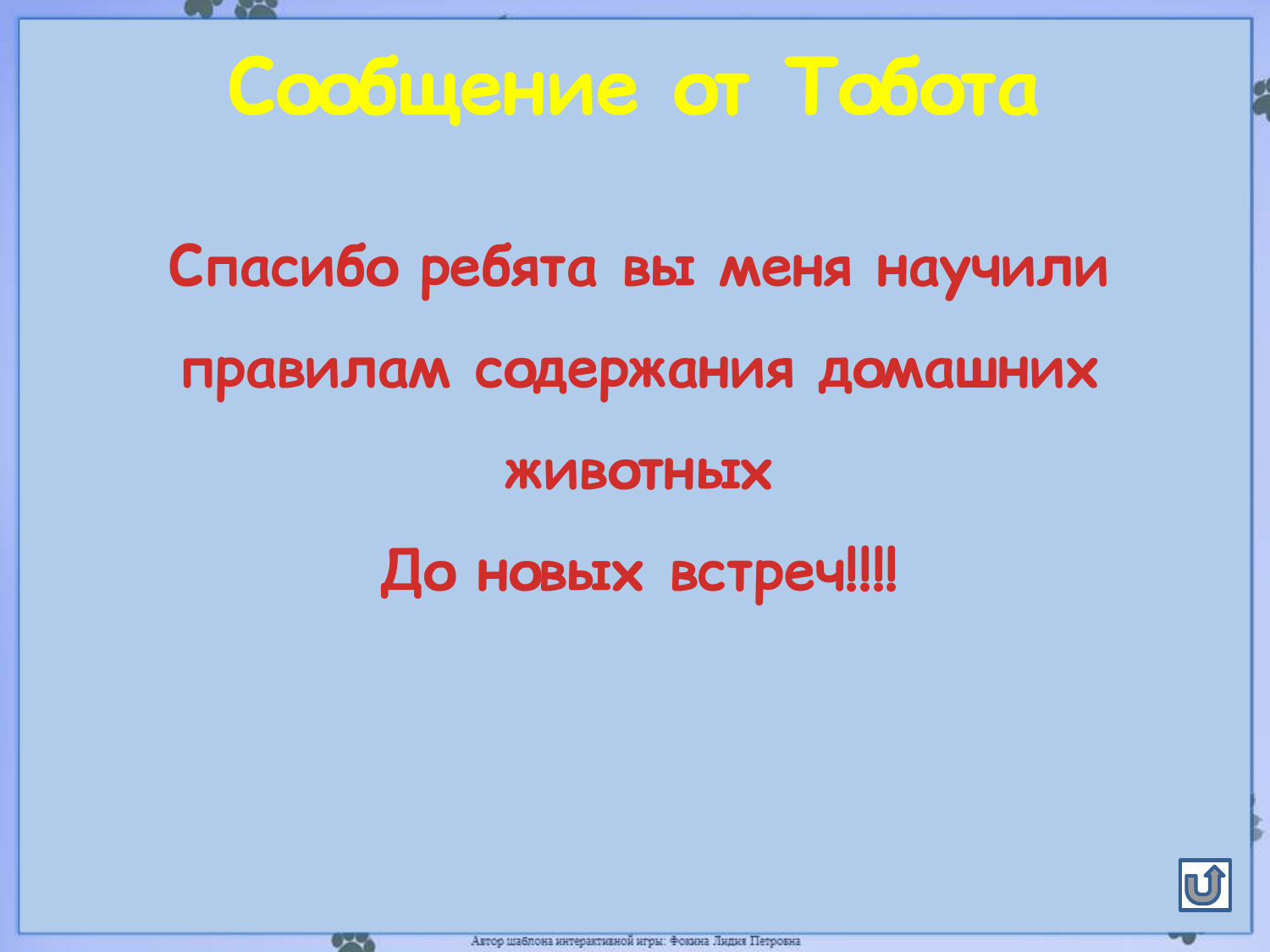

# Сообщение от Тобота

Спасибо ребята вы меня научили правилам содержания домашних животных
До новых встреч!!!!